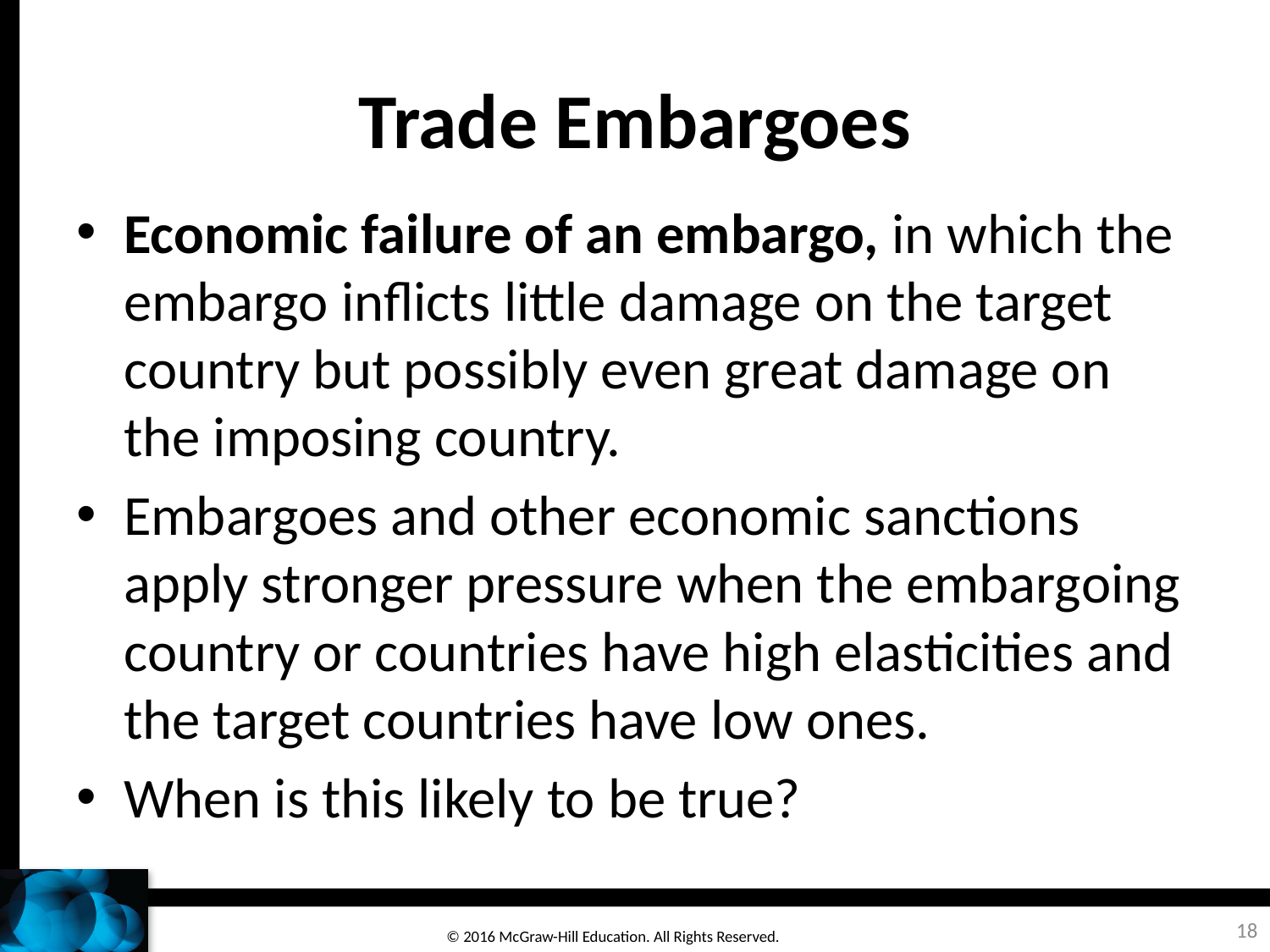

# Trade Embargoes
Economic failure of an embargo, in which the embargo inflicts little damage on the target country but possibly even great damage on the imposing country.
Embargoes and other economic sanctions apply stronger pressure when the embargoing country or countries have high elasticities and the target countries have low ones.
When is this likely to be true?
18
© 2016 McGraw-Hill Education. All Rights Reserved.